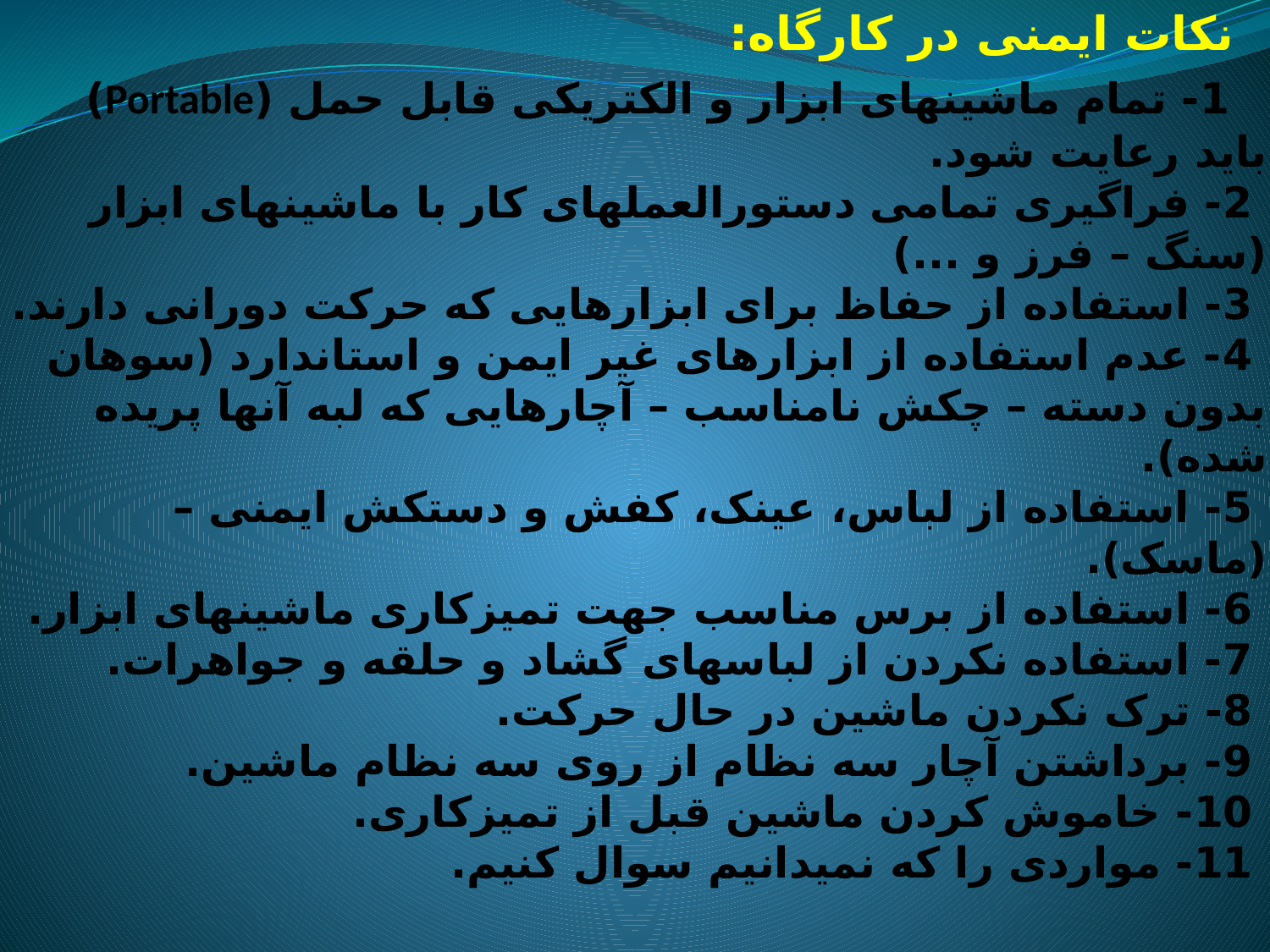

# نکات ایمنی در کارگاه: 1- تمام ماشینهای ابزار و الکتریکی قابل حمل (Portable) باید رعایت شود. 2- فراگیری تمامی دستورالعملهای کار با ماشینهای ابزار (سنگ – فرز و ...) 3- استفاده از حفاظ برای ابزارهایی که حرکت دورانی دارند. 4- عدم استفاده از ابزارهای غیر ایمن و استاندارد (سوهان بدون دسته – چکش نامناسب – آچارهایی که لبه آنها پریده شده). 5- استفاده از لباس، عینک، کفش و دستکش ایمنی – (ماسک). 6- استفاده از برس مناسب جهت تمیزکاری ماشینهای ابزار. 7- استفاده نکردن از لباسهای گشاد و حلقه و جواهرات. 8- ترک نکردن ماشین در حال حرکت. 9- برداشتن آچار سه نظام از روی سه نظام ماشین. 10- خاموش کردن ماشین قبل از تمیزکاری. 11- مواردی را که نمیدانیم سوال کنیم.